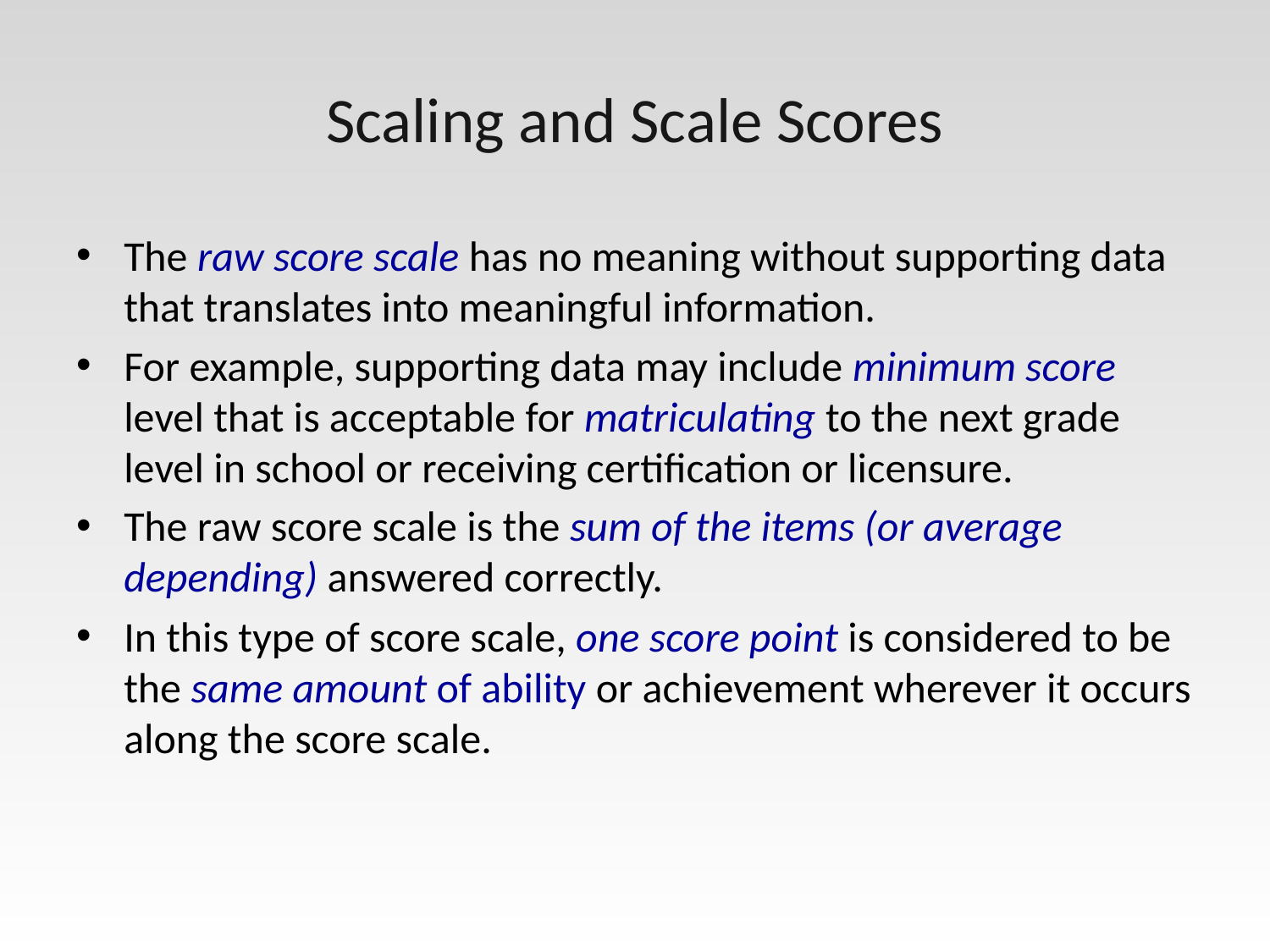

# Scaling and Scale Scores
The raw score scale has no meaning without supporting data that translates into meaningful information.
For example, supporting data may include minimum score level that is acceptable for matriculating to the next grade level in school or receiving certification or licensure.
The raw score scale is the sum of the items (or average depending) answered correctly.
In this type of score scale, one score point is considered to be the same amount of ability or achievement wherever it occurs along the score scale.